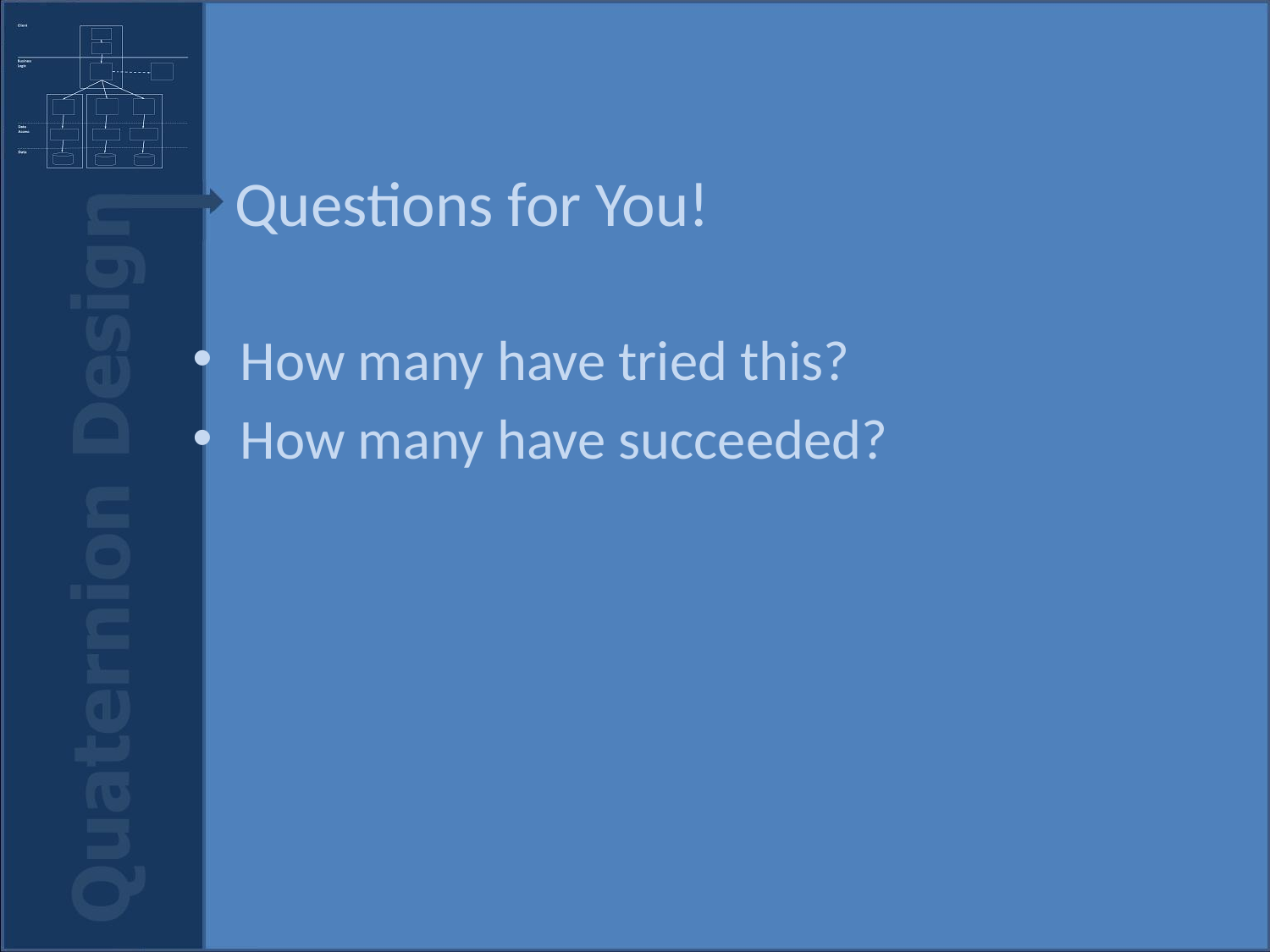

# Questions for You!
How many have tried this?
How many have succeeded?